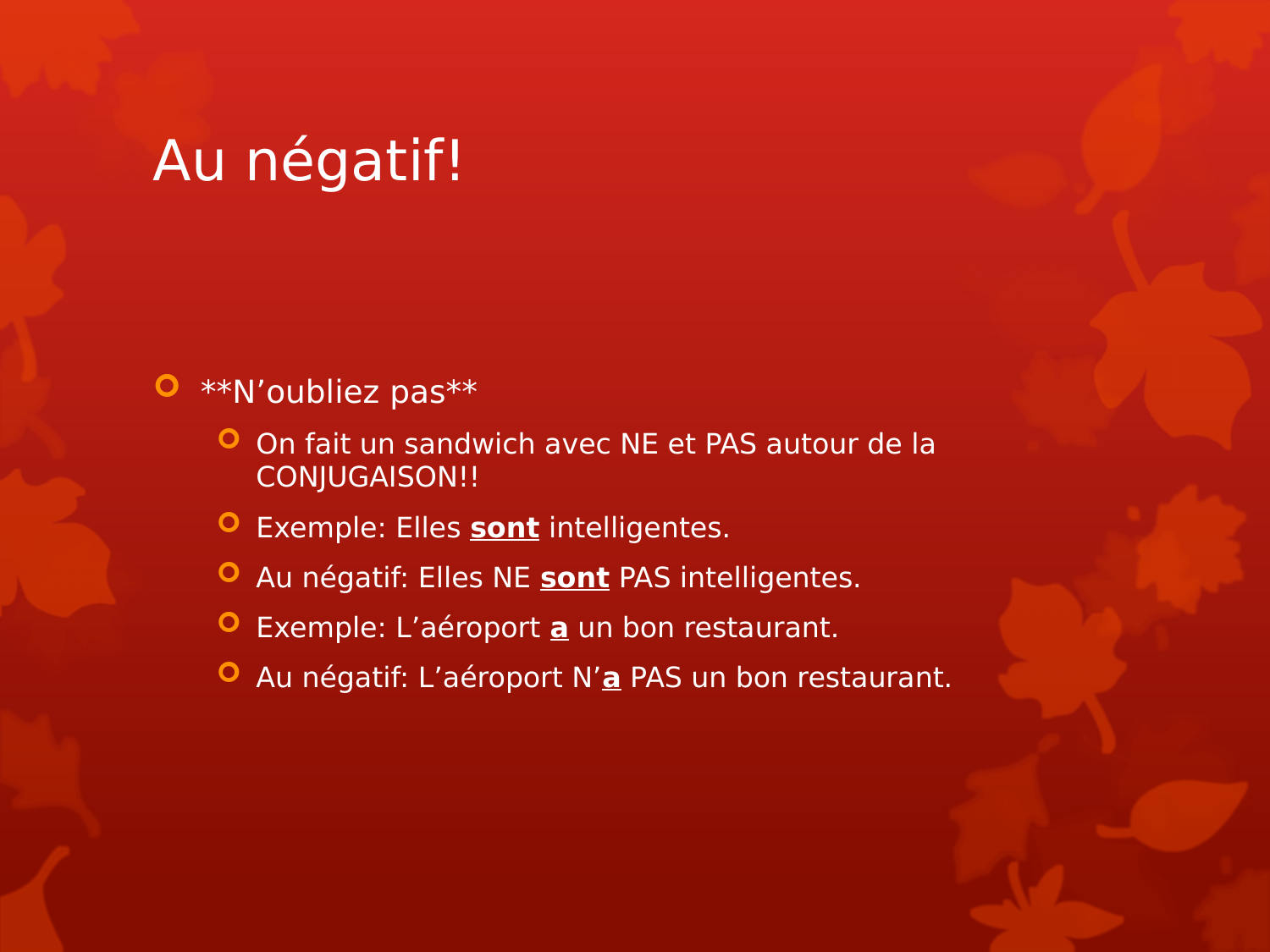

# Au négatif!
**N’oubliez pas**
On fait un sandwich avec NE et PAS autour de la CONJUGAISON!!
Exemple: Elles sont intelligentes.
Au négatif: Elles NE sont PAS intelligentes.
Exemple: L’aéroport a un bon restaurant.
Au négatif: L’aéroport N’a PAS un bon restaurant.